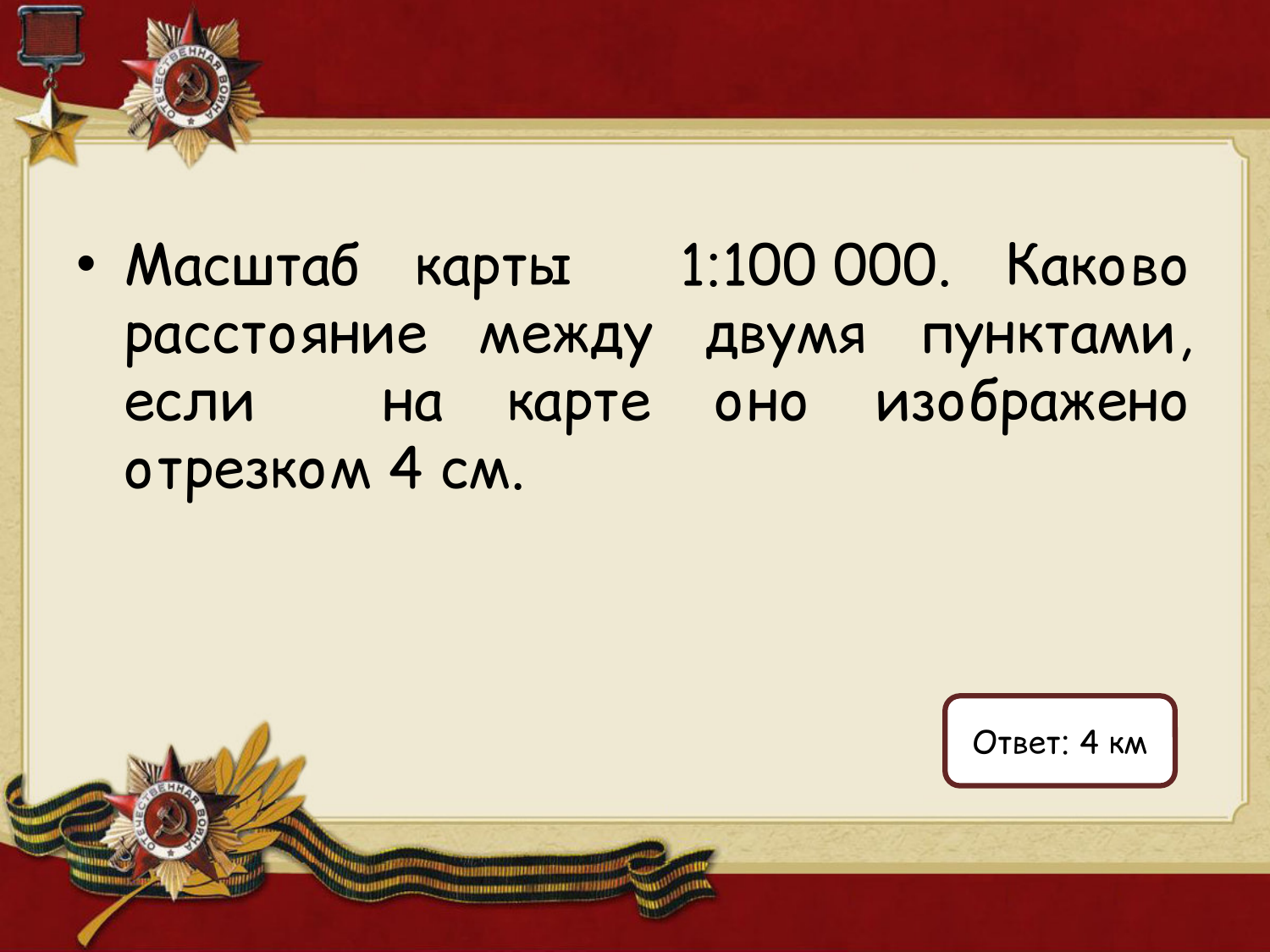

Масштаб карты  1:100 000. Каково расстояние между двумя пунктами, если  на карте оно изображено отрезком 4 см.
Ответ: 4 км